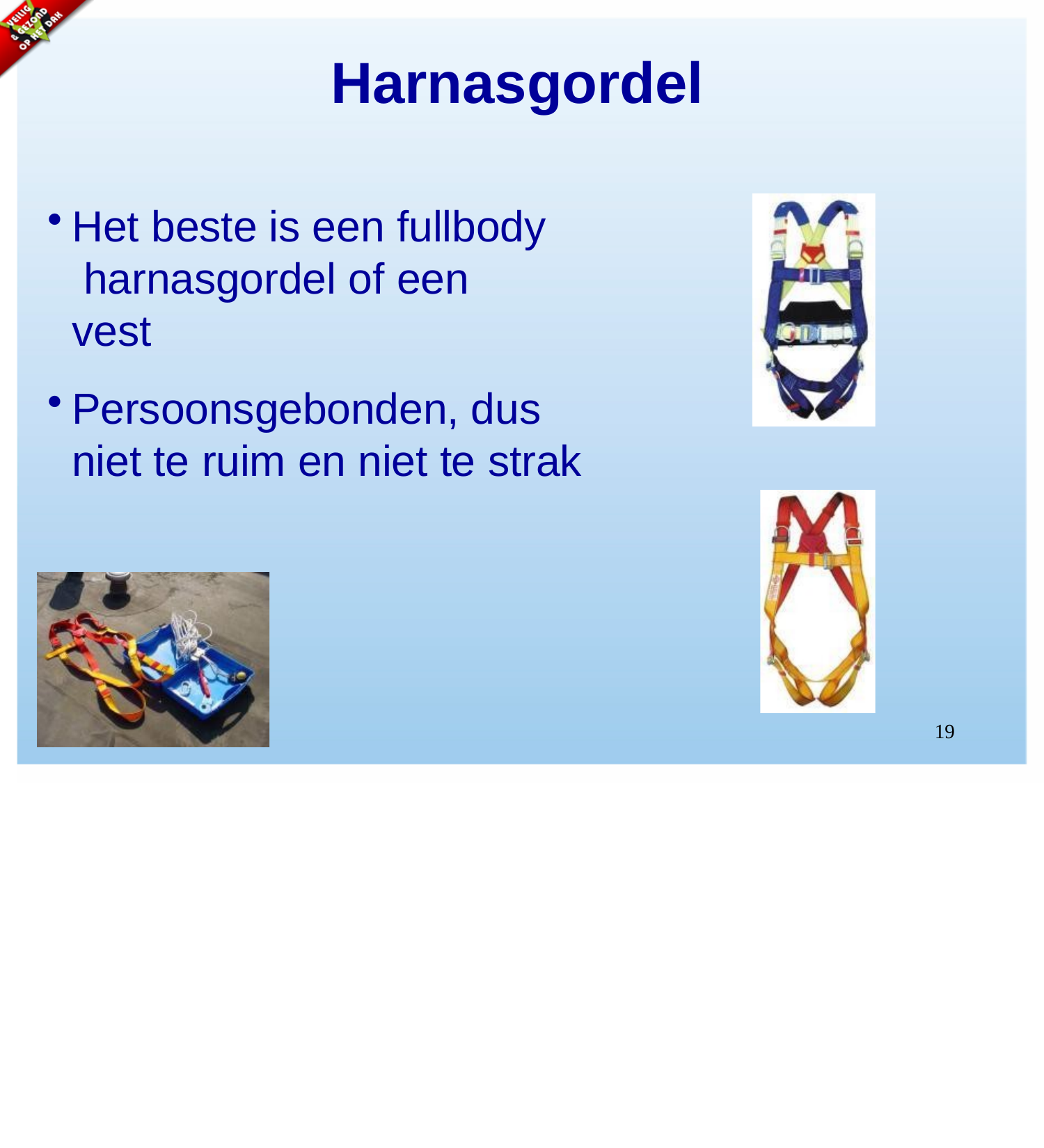

# Harnasgordel

Het beste is een fullbody  harnasgordel of een vest
Persoonsgebonden, dus  niet te ruim en niet te strak

19